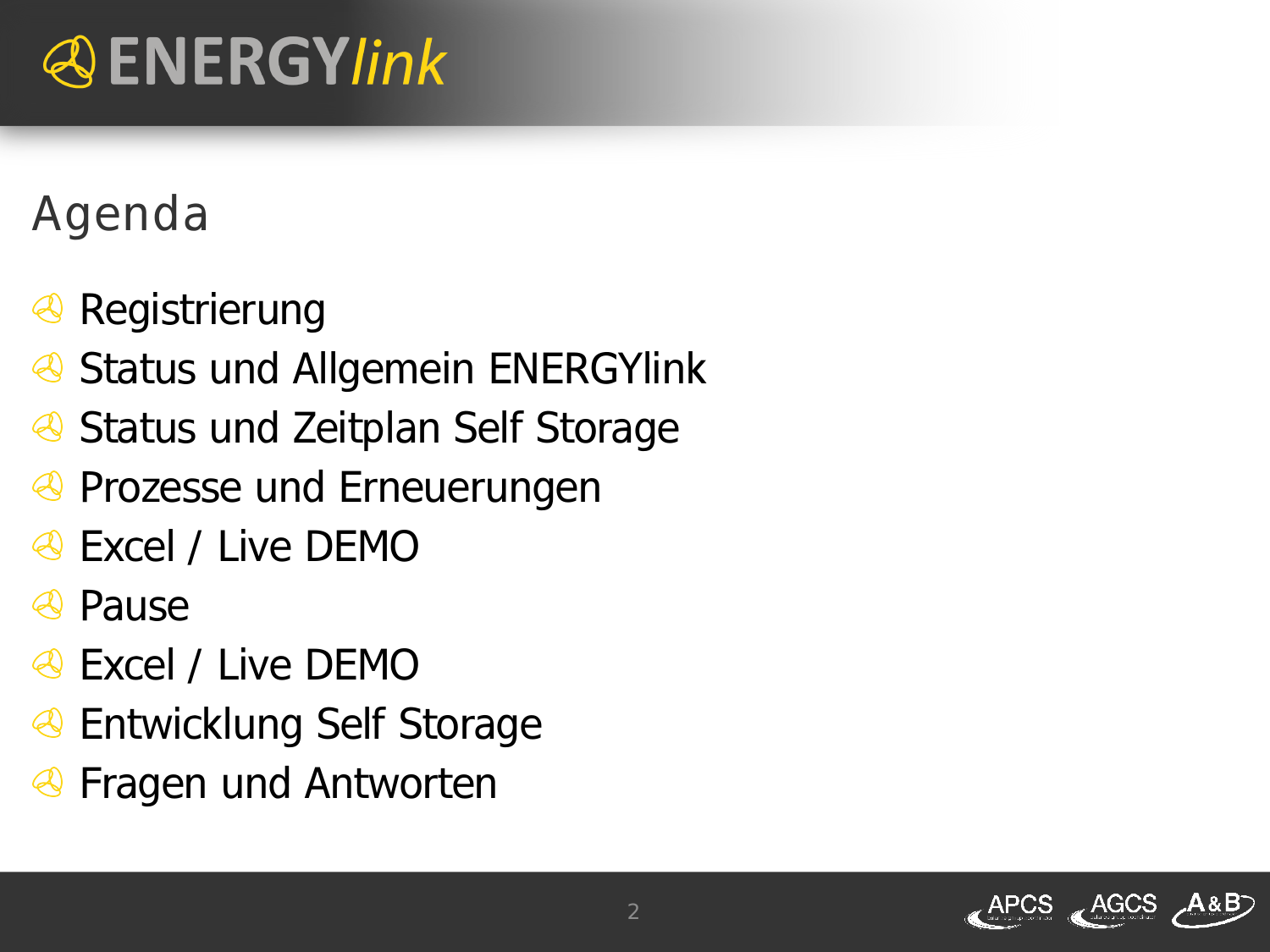

# Agenda
Registrierung
Status und Allgemein ENERGYlink
Status und Zeitplan Self Storage
Prozesse und Erneuerungen
Excel / Live DEMO
Pause
Excel / Live DEMO
Entwicklung Self Storage
Fragen und Antworten
2